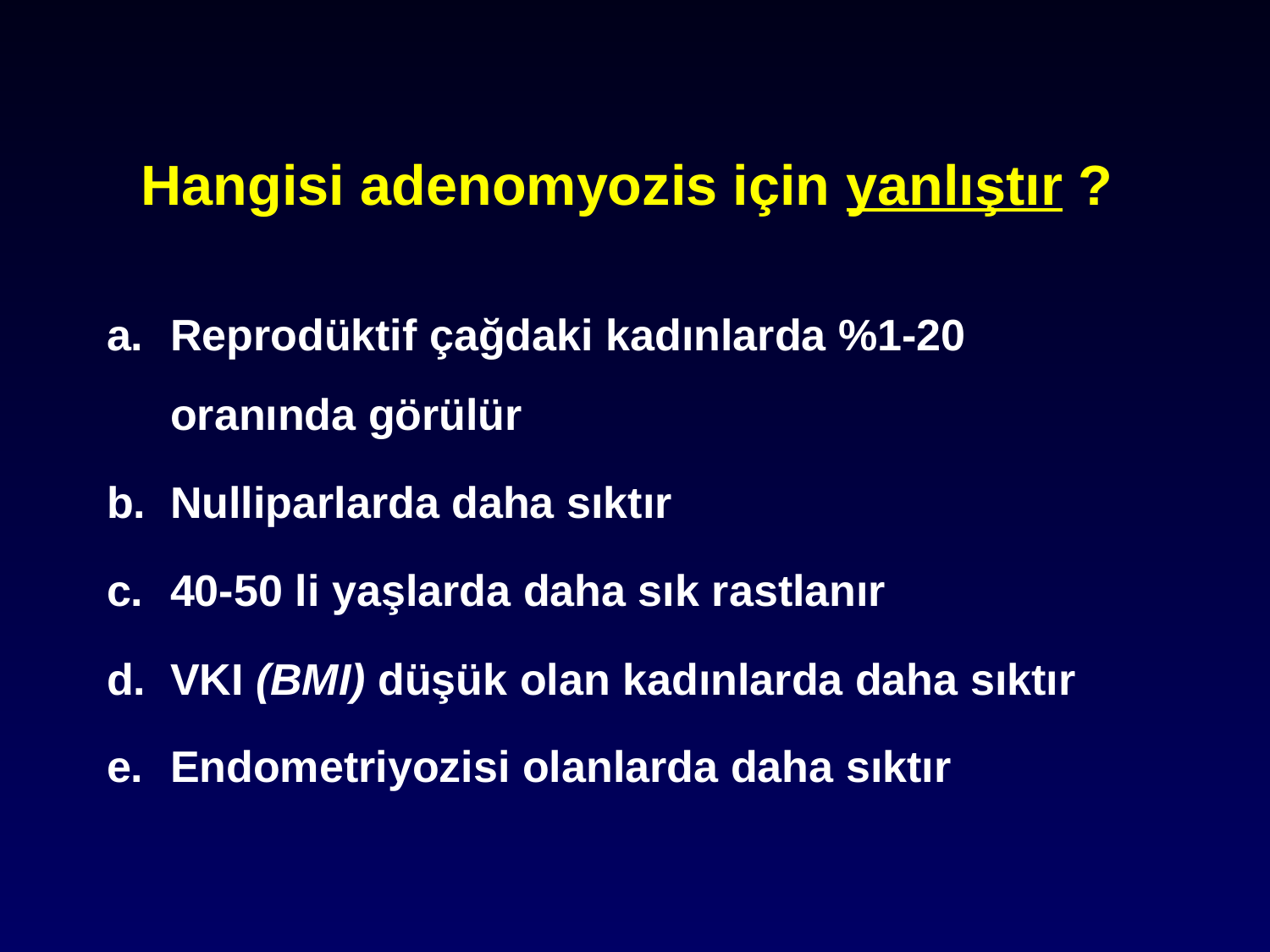

# Hangisi adenomyozis için yanlıştır ?
Reprodüktif çağdaki kadınlarda %1-20 oranında görülür
Nulliparlarda daha sıktır
40-50 li yaşlarda daha sık rastlanır
VKI (BMI) düşük olan kadınlarda daha sıktır
Endometriyozisi olanlarda daha sıktır